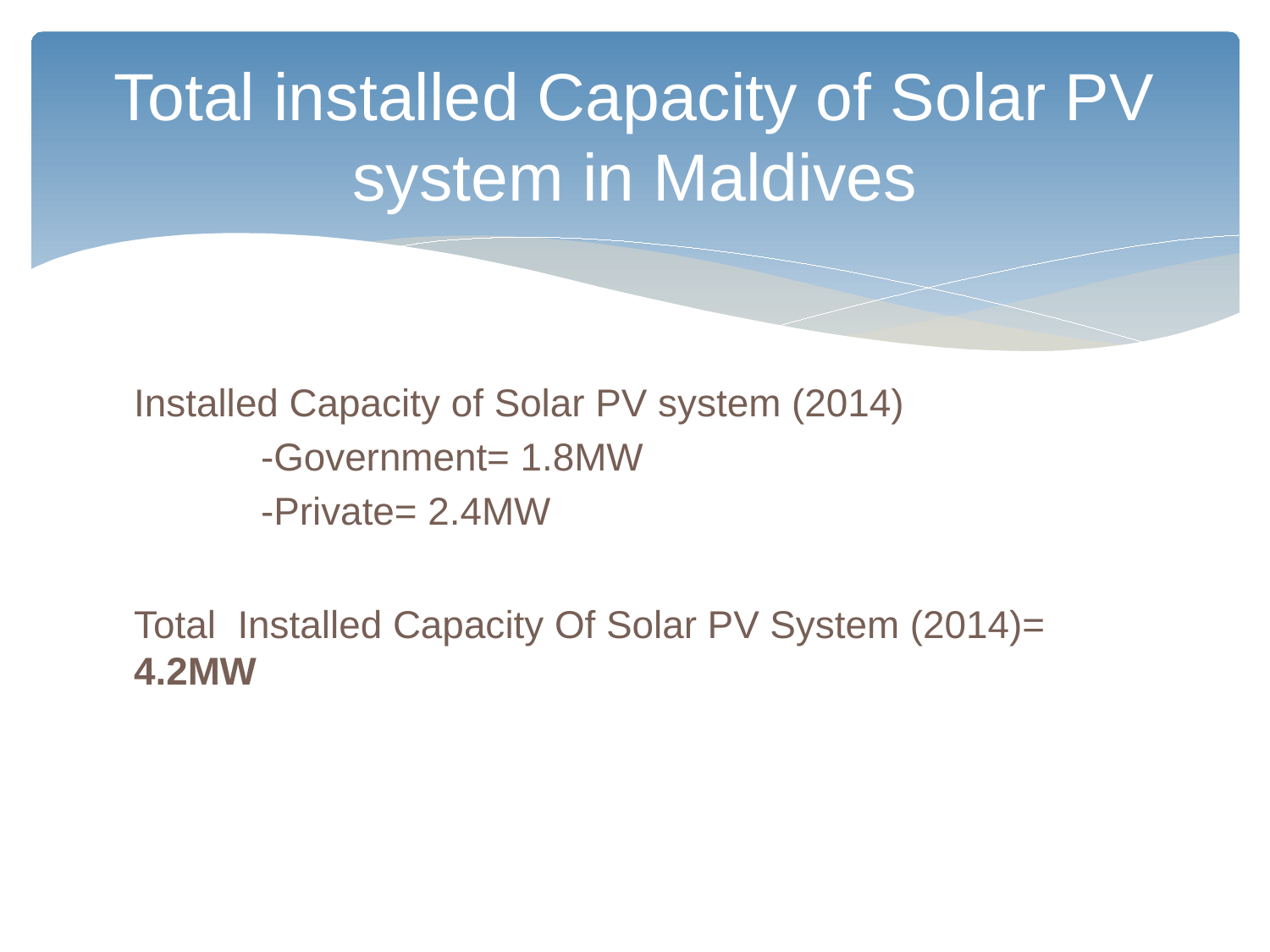

# Total installed Capacity of Solar PV system in Maldives
Installed Capacity of Solar PV system (2014)
	-Government= 1.8MW
	-Private= 2.4MW

Total  Installed Capacity Of Solar PV System (2014)= 4.2MW